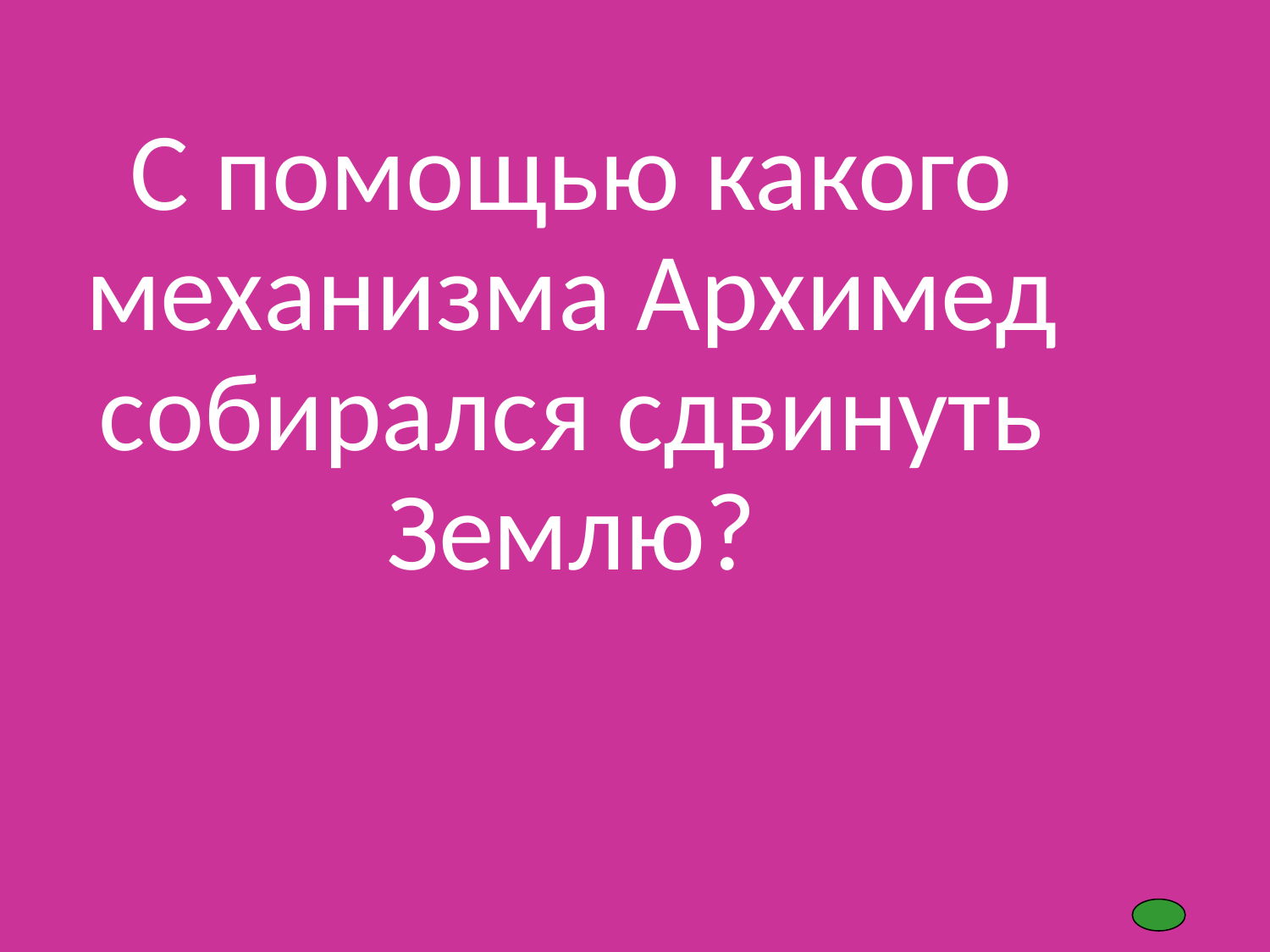

С помощью какого механизма Архимед собирался сдвинуть Землю?